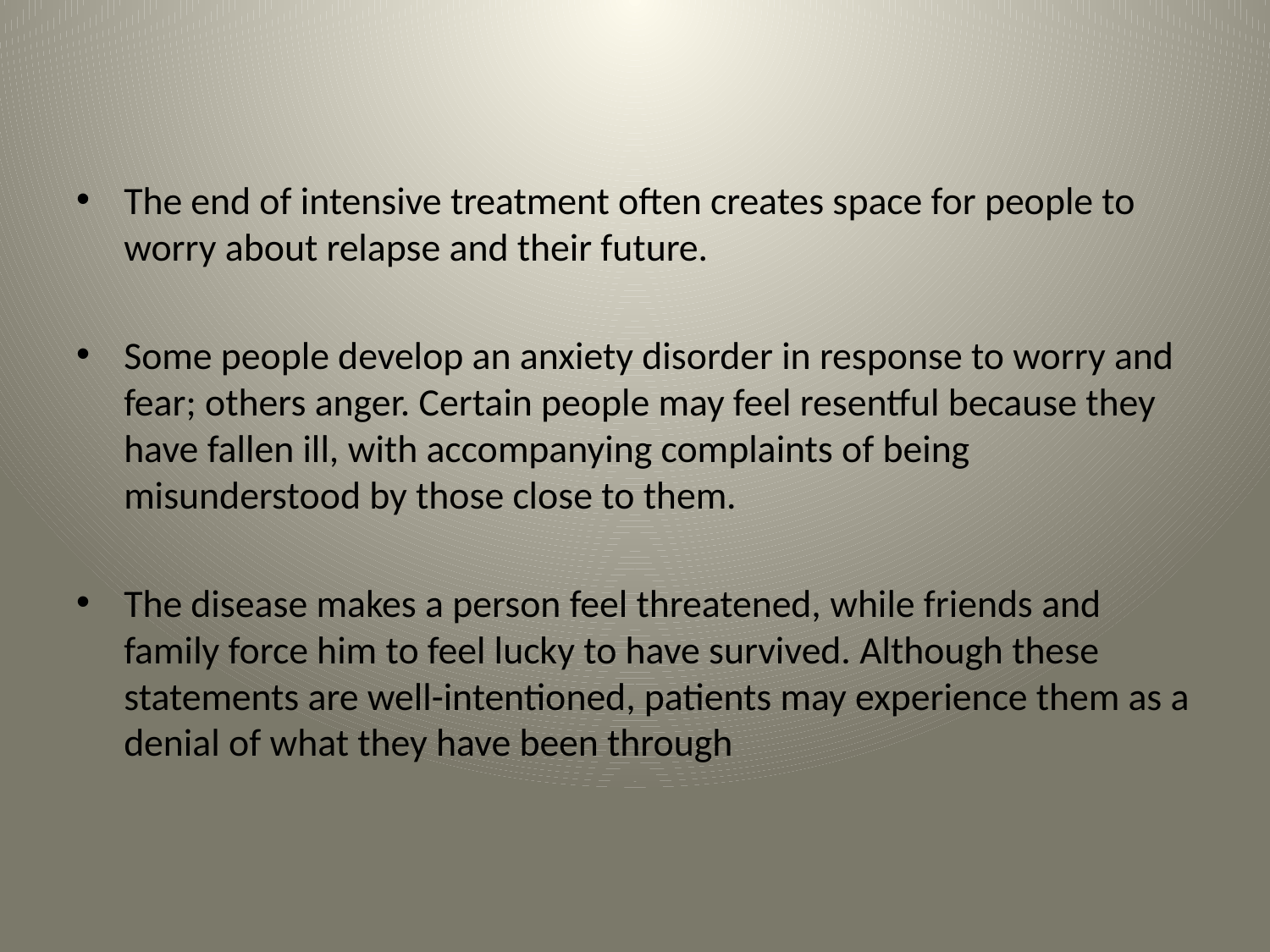

#
The end of intensive treatment often creates space for people to worry about relapse and their future.

Some people develop an anxiety disorder in response to worry and fear; others anger. Certain people may feel resentful because they have fallen ill, with accompanying complaints of being misunderstood by those close to them.

The disease makes a person feel threatened, while friends and family force him to feel lucky to have survived. Although these statements are well-intentioned, patients may experience them as a denial of what they have been through